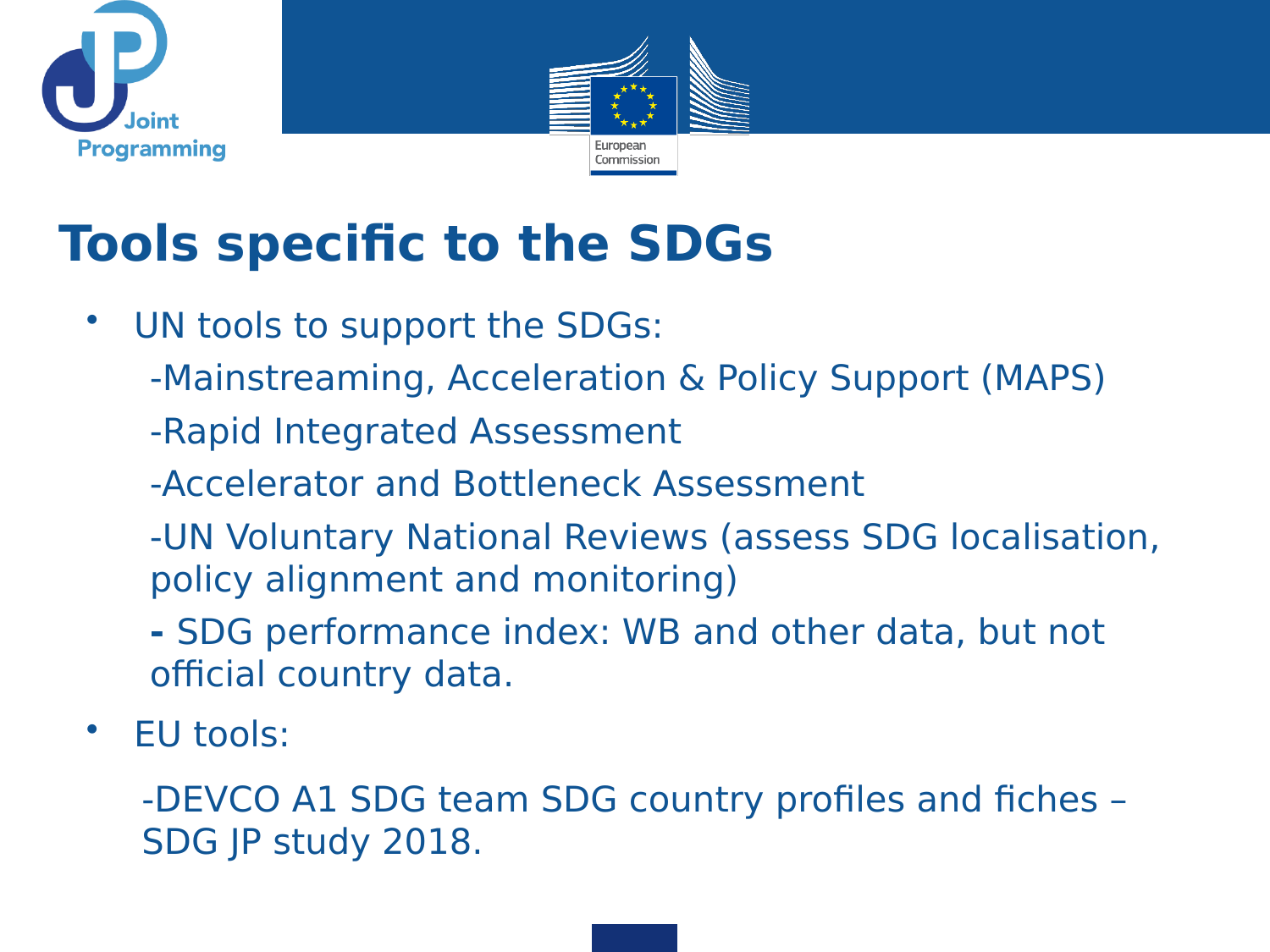

# Tools specific to the SDGs
UN tools to support the SDGs:
-Mainstreaming, Acceleration & Policy Support (MAPS)
-Rapid Integrated Assessment
-Accelerator and Bottleneck Assessment
-UN Voluntary National Reviews (assess SDG localisation, policy alignment and monitoring)
- SDG performance index: WB and other data, but not official country data.
EU tools:
-DEVCO A1 SDG team SDG country profiles and fiches – SDG JP study 2018.